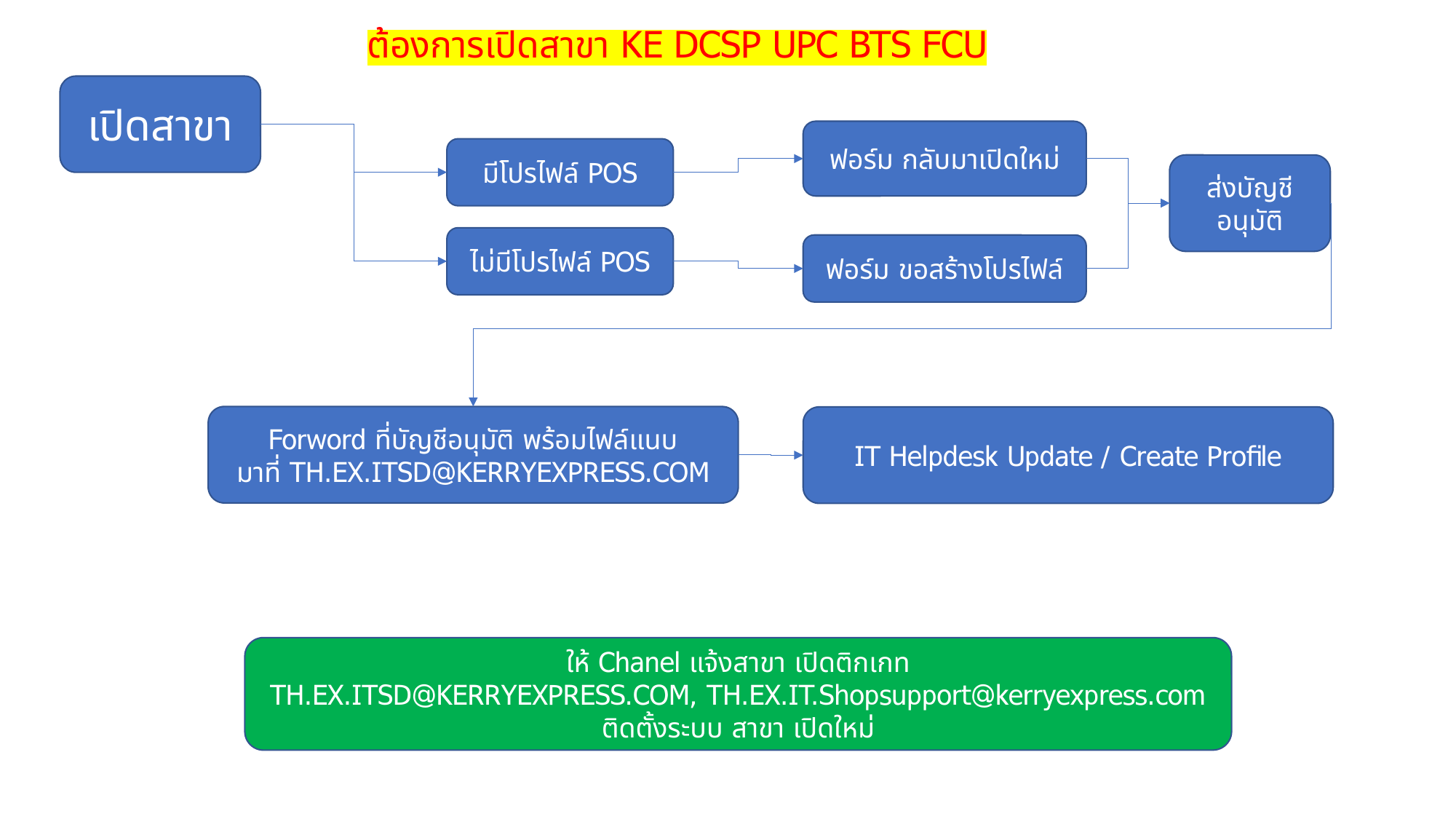

ต้องการเปิดสาขา KE DCSP UPC BTS FCU
เปิดสาขา
ฟอร์ม กลับมาเปิดใหม่
มีโปรไฟล์ POS
ส่งบัญชีอนุมัติ
ไม่มีโปรไฟล์ POS
ฟอร์ม ขอสร้างโปรไฟล์
Forword ที่บัญชีอนุมัติ พร้อมไฟล์แนบ
มาที่ TH.EX.ITSD@KERRYEXPRESS.COM
IT Helpdesk Update / Create Profile
ให้ Chanel แจ้งสาขา เปิดติกเกท
TH.EX.ITSD@KERRYEXPRESS.COM, TH.EX.IT.Shopsupport@kerryexpress.com
ติดตั้งระบบ สาขา เปิดใหม่